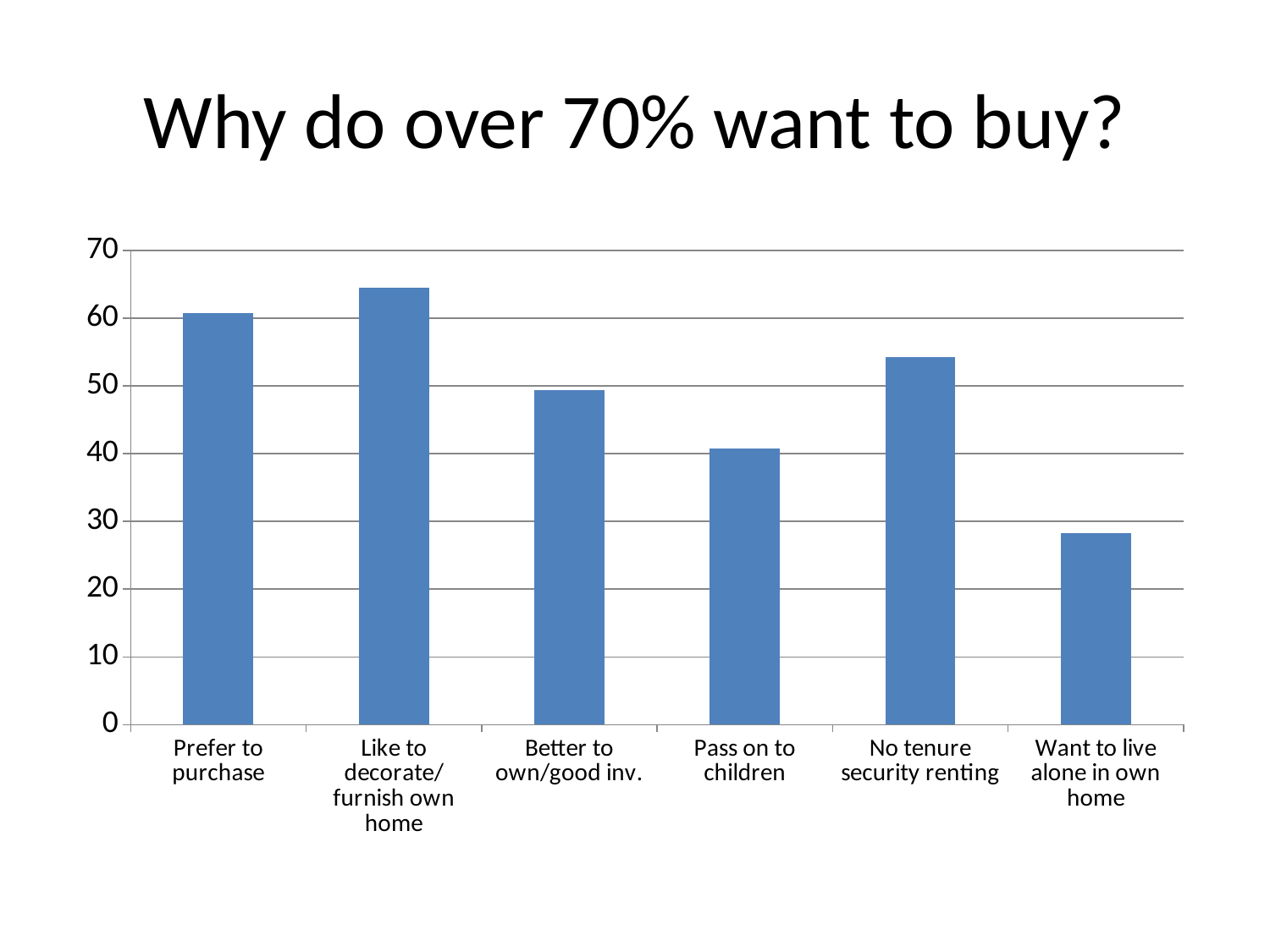

# Why do over 70% want to buy?

### Chart

| Category | Series 1 |
|---|---|
| Prefer to purchase | 60.8 |
| Like to decorate/furnish own home | 64.5 |
| Better to own/good inv. | 49.4 |
| Pass on to children | 40.8 |
| No tenure security renting | 54.3 |
| Want to live alone in own home | 28.3 |